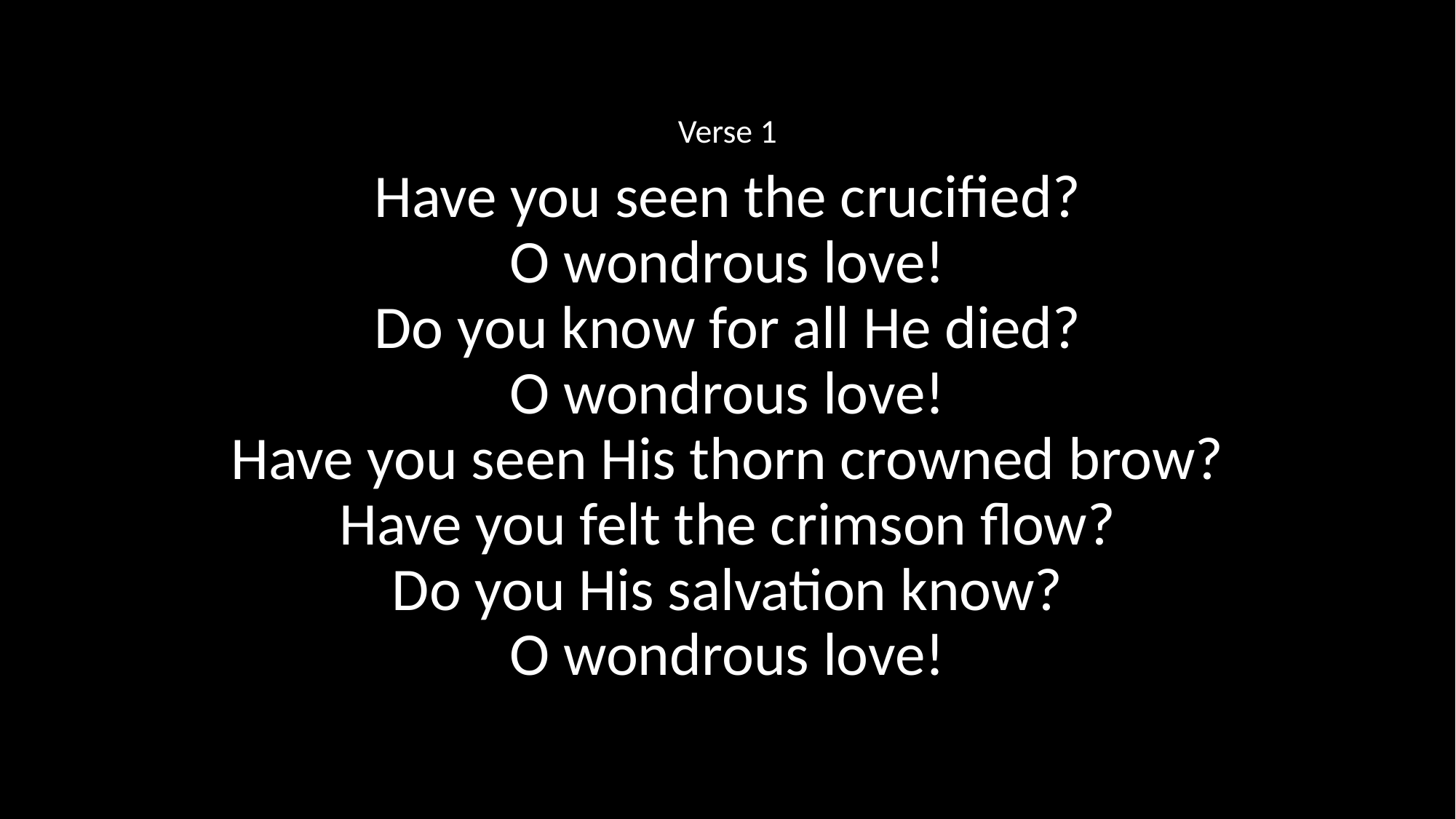

Verse 1
Have you seen the crucified?
O wondrous love!
Do you know for all He died?
O wondrous love!
Have you seen His thorn crowned brow?
Have you felt the crimson flow?
Do you His salvation know?
O wondrous love!